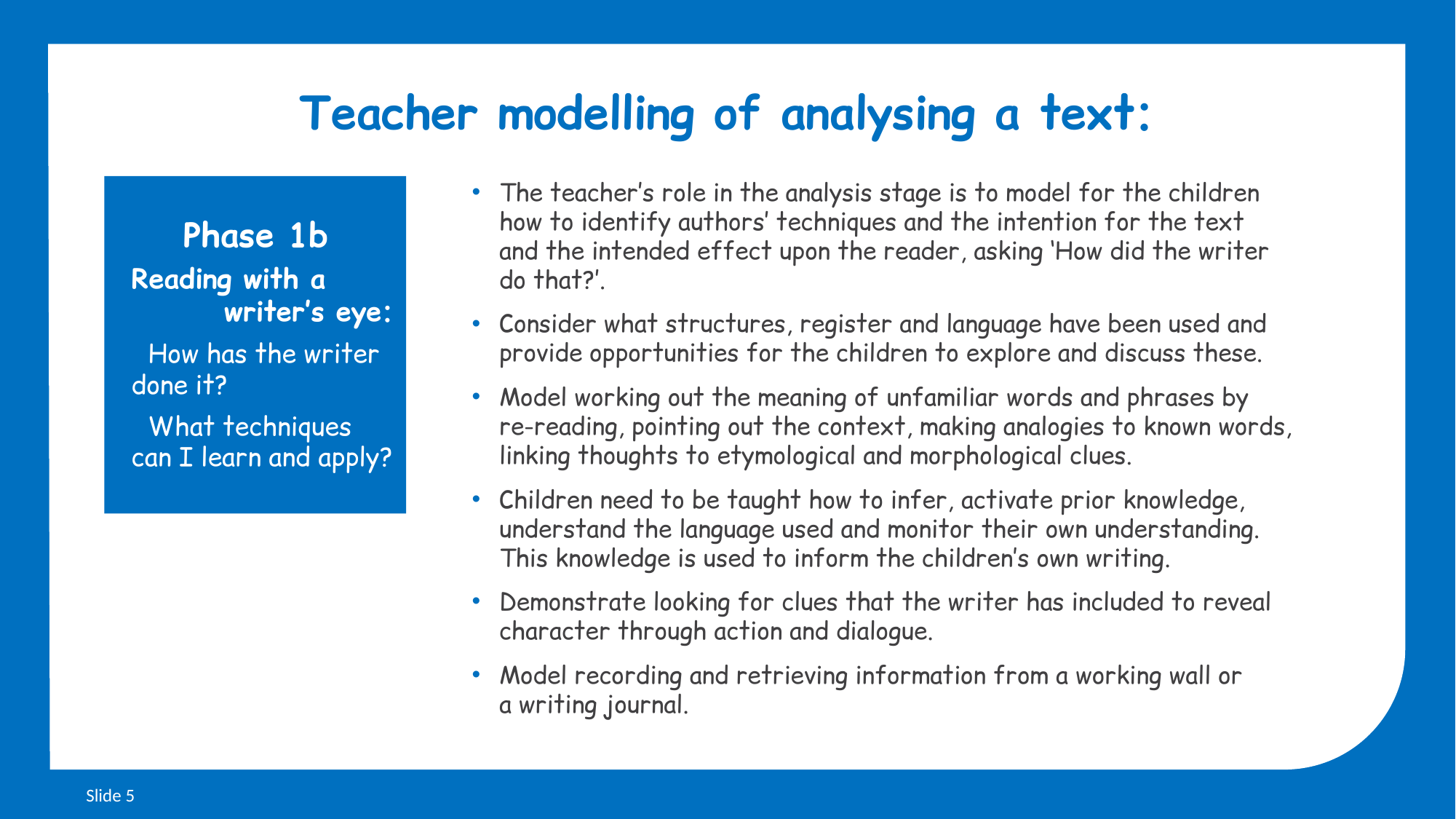

Teacher modelling of analysing a text:
The teacher’s role in the analysis stage is to model for the children how to identify authors’ techniques and the intention for the text
and the intended effect upon the reader, asking ‘How did the writer
do that?’.
Consider what structures, register and language have been used and provide opportunities for the children to explore and discuss these.
Model working out the meaning of unfamiliar words and phrases by
re-reading, pointing out the context, making analogies to known words, linking thoughts to etymological and morphological clues.
Children need to be taught how to infer, activate prior knowledge, understand the language used and monitor their own understanding. This knowledge is used to inform the children’s own writing.
Demonstrate looking for clues that the writer has included to reveal character through action and dialogue.
Model recording and retrieving information from a working wall or
a writing journal.
Phase 1b
Reading with a
	writer’s eye:
How has the writer done it?
What techniques can I learn and apply?
Slide 5